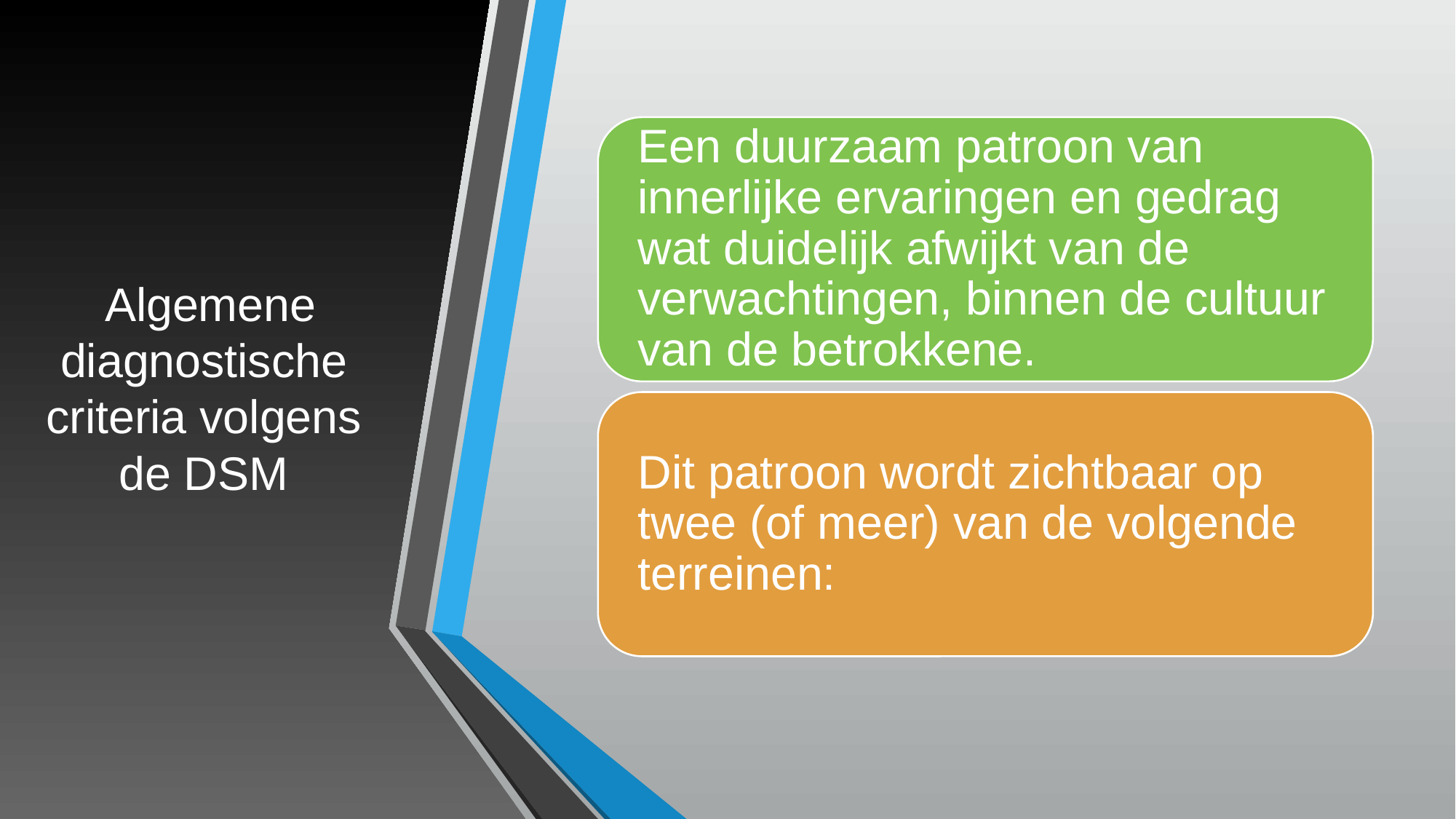

# Algemene diagnostische criteria volgens de DSM
Een duurzaam patroon van innerlijke ervaringen en gedrag wat duidelijk afwijkt van de verwachtingen, binnen de cultuur van de betrokkene.
Dit patroon wordt zichtbaar op twee (of meer) van de volgende terreinen: